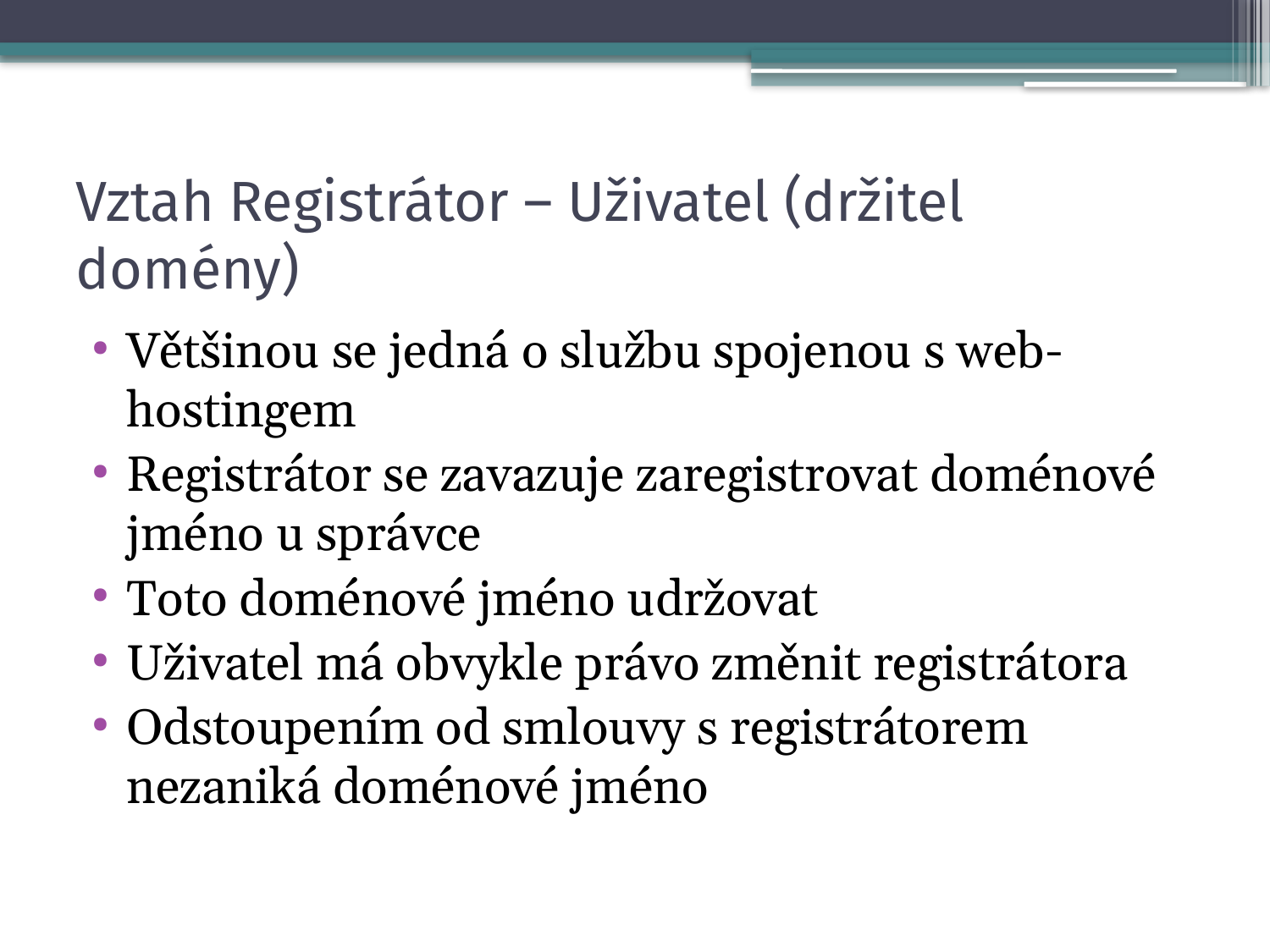

# Vztah Registrátor – Uživatel (držitel domény)
Většinou se jedná o službu spojenou s web-hostingem
Registrátor se zavazuje zaregistrovat doménové jméno u správce
Toto doménové jméno udržovat
Uživatel má obvykle právo změnit registrátora
Odstoupením od smlouvy s registrátorem nezaniká doménové jméno